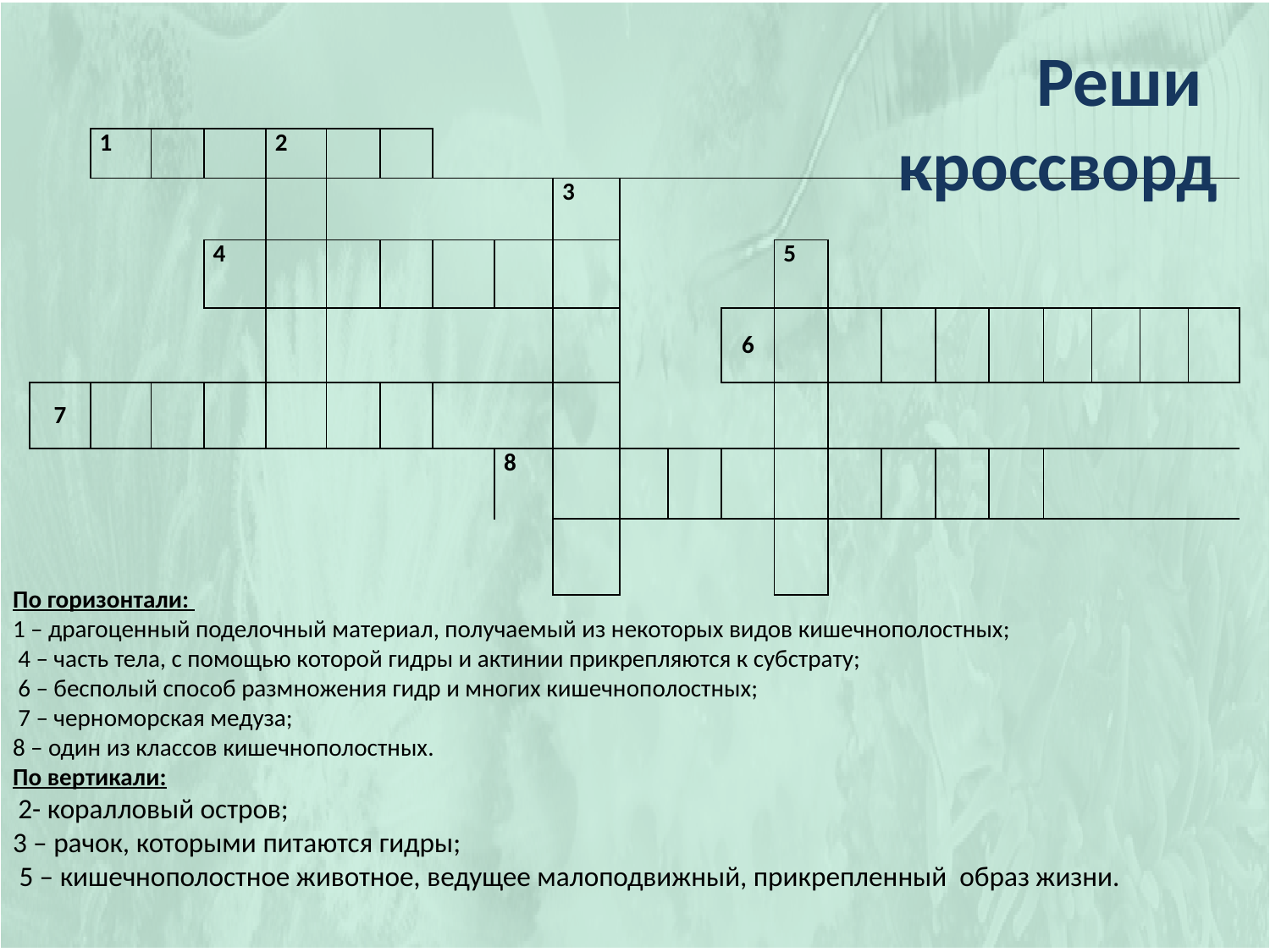

Реши
кроссворд
|  | 1 |  |  | 2 |  |  |  |  |  |  |  |  |  |  |  |  |  |  |  |  |  |
| --- | --- | --- | --- | --- | --- | --- | --- | --- | --- | --- | --- | --- | --- | --- | --- | --- | --- | --- | --- | --- | --- |
|  |  |  |  |  |  |  |  |  | 3 |  |  |  |  |  |  |  |  |  |  |  |  |
|  |  |  | 4 |  |  |  |  |  |  |  |  |  | 5 |  |  |  |  |  |  |  |  |
|  |  |  |  |  |  |  |  |  |  |  |  | 6 |  |  |  |  |  |  |  |  |  |
| 7 |  |  |  |  |  |  |  |  |  |  |  |  |  |  |  |  |  |  |  |  |  |
|  |  |  |  |  |  |  |  | 8 |  |  |  |  |  |  |  |  |  |  |  |  |  |
|  |  |  |  |  |  |  |  |  |  |  |  |  |  |  |  |  |  |  |  |  |  |
По горизонтали:
1 – драгоценный поделочный материал, получаемый из некоторых видов кишечнополостных;
 4 – часть тела, с помощью которой гидры и актинии прикрепляются к субстрату;
 6 – бесполый способ размножения гидр и многих кишечнополостных;
 7 – черноморская медуза;
8 – один из классов кишечнополостных.
По вертикали:
 2- коралловый остров;
3 – рачок, которыми питаются гидры;
 5 – кишечнополостное животное, ведущее малоподвижный, прикрепленный  образ жизни.